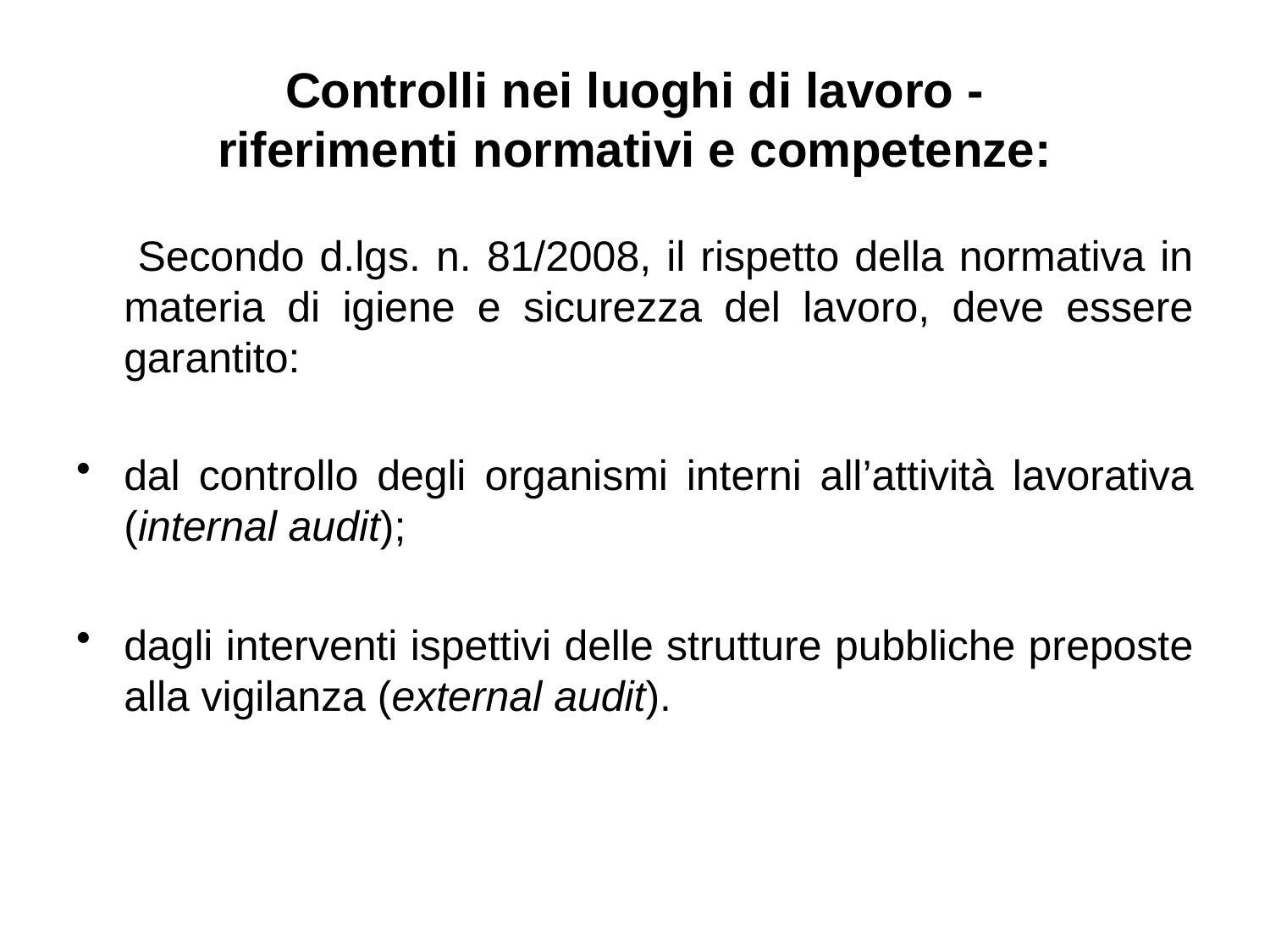

# Controlli nei luoghi di lavoro - riferimenti normativi e competenze:
    Secondo d.lgs. n. 81/2008, il rispetto della normativa in materia di igiene e sicurezza del lavoro, deve essere garantito:

dal controllo degli organismi interni all’attività lavorativa (internal audit);

dagli interventi ispettivi delle strutture pubbliche preposte alla vigilanza (external audit).